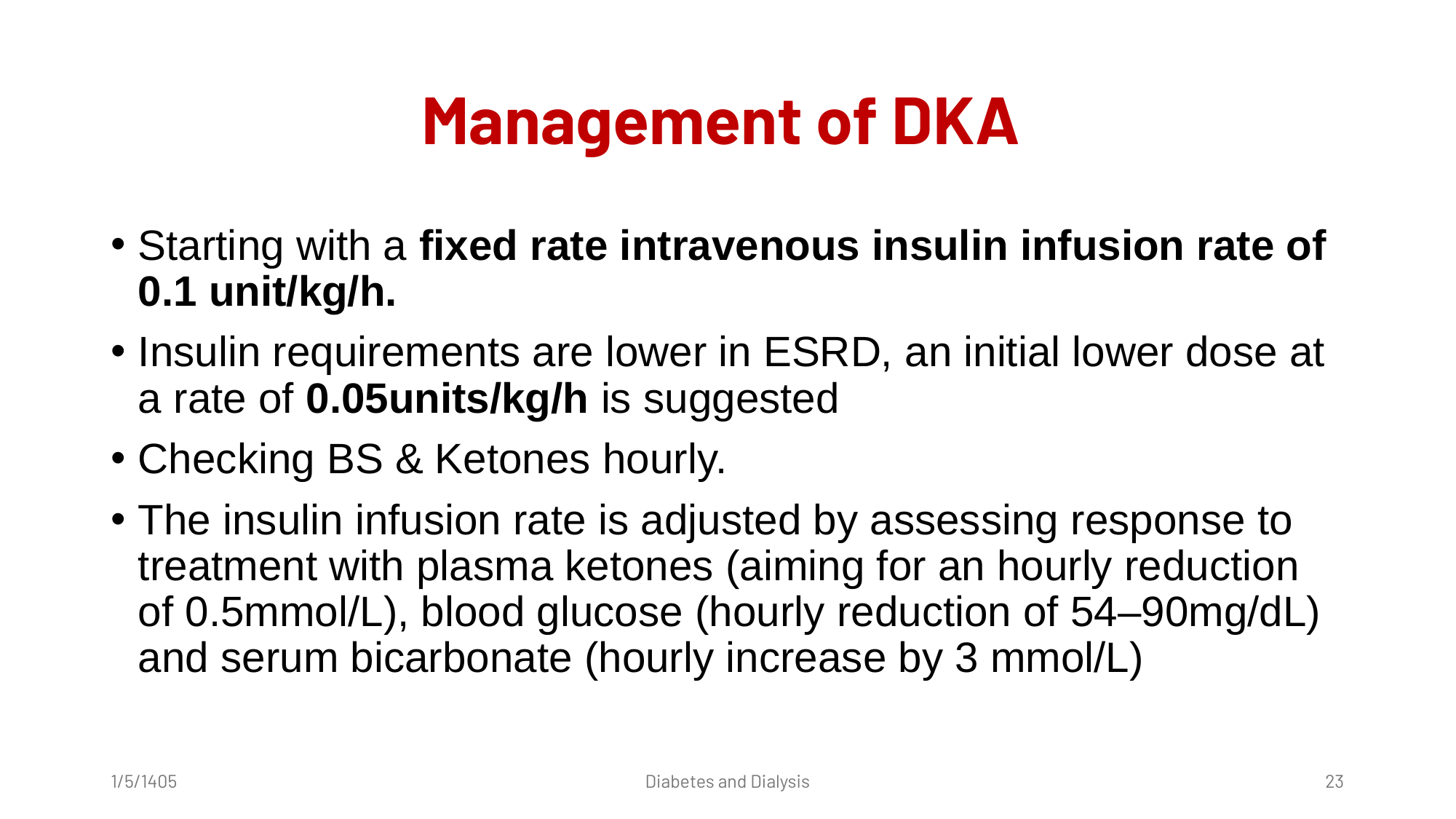

# Management of DKA
Starting with a fixed rate intravenous insulin infusion rate of 0.1 unit/kg/h.
Insulin requirements are lower in ESRD, an initial lower dose at a rate of 0.05units/kg/h is suggested
Checking BS & Ketones hourly.
The insulin infusion rate is adjusted by assessing response to treatment with plasma ketones (aiming for an hourly reduction of 0.5mmol/L), blood glucose (hourly reduction of 54–90mg/dL) and serum bicarbonate (hourly increase by 3 mmol/L)

1/5/1405
Diabetes and Dialysis
23